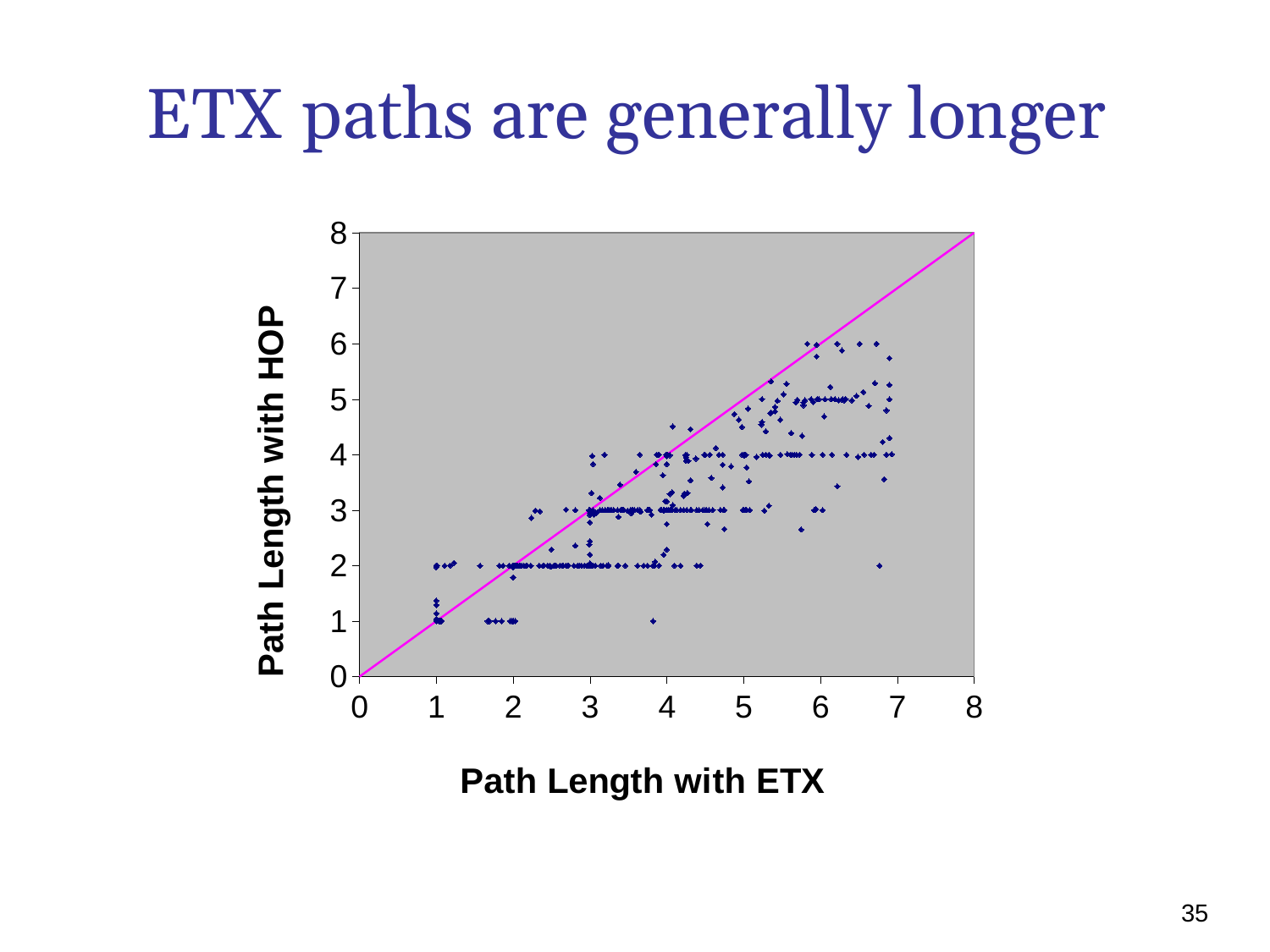

# ETX paths are generally longer

### Chart:

| Category |  |  |
|---|---|---|
35